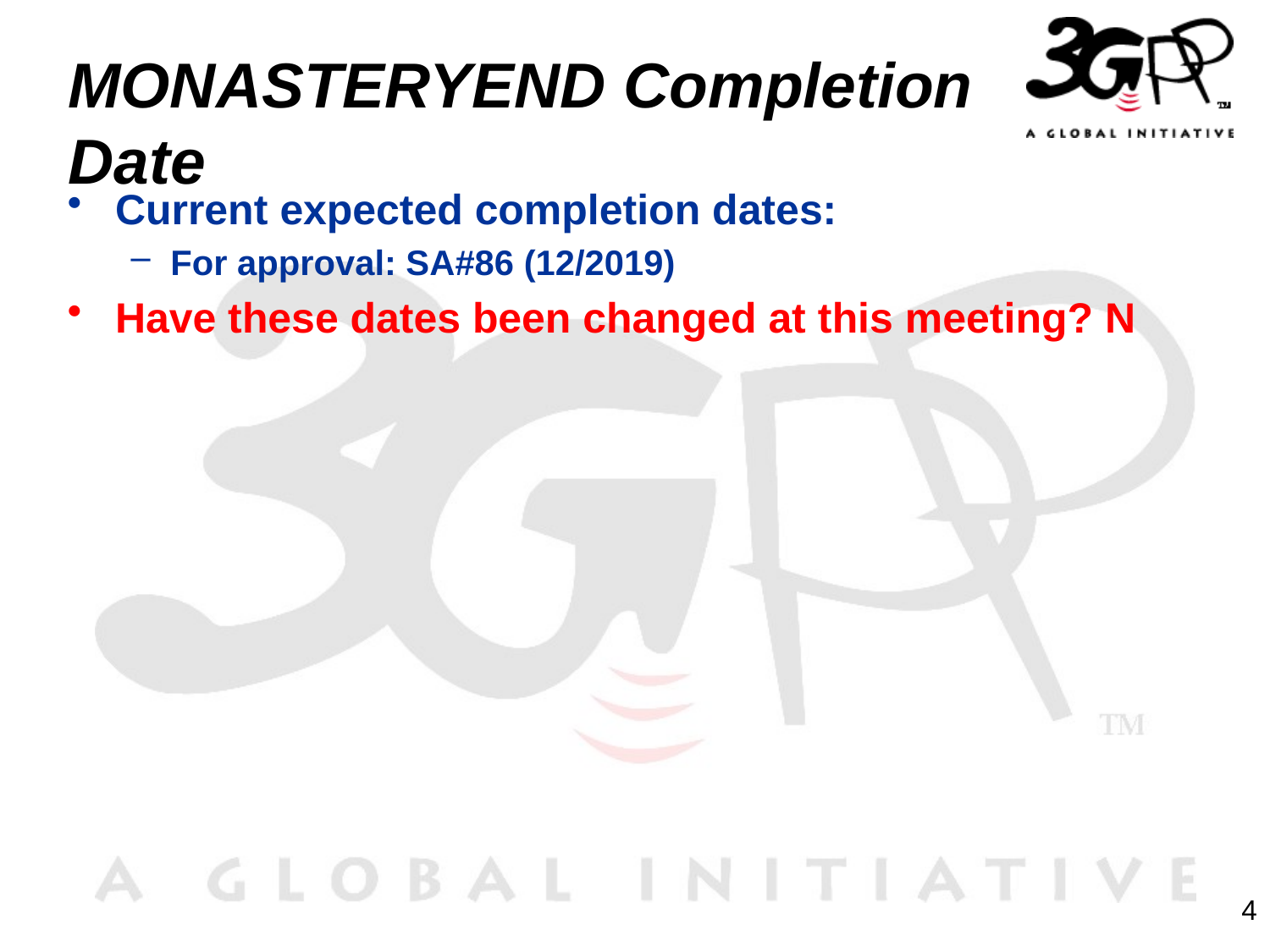

# MONASTERYEND Completion Date
Current expected completion dates:
For approval: SA#86 (12/2019)
Have these dates been changed at this meeting? N
4